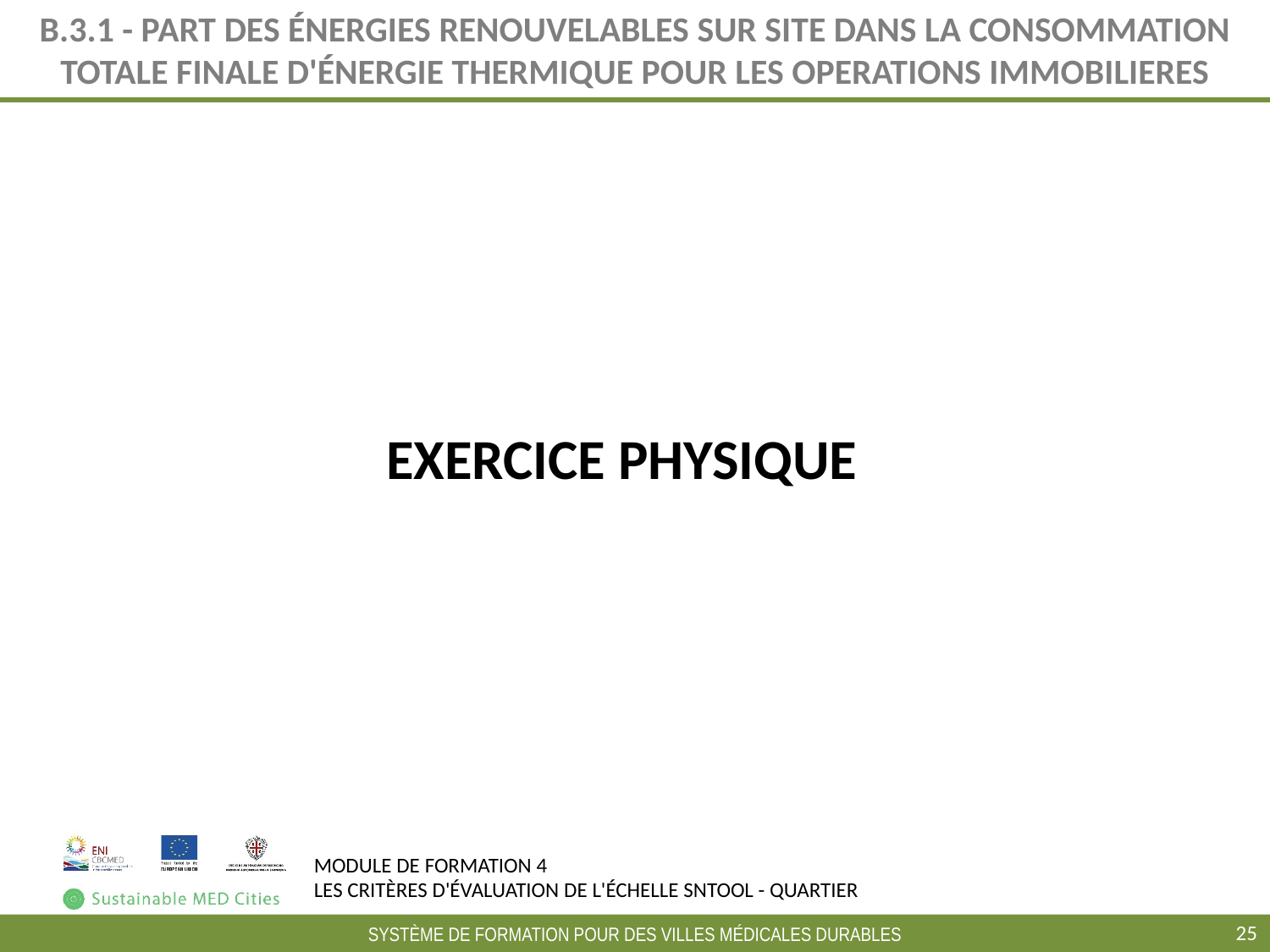

# B.3.1 - PART DES ÉNERGIES RENOUVELABLES SUR SITE DANS LA CONSOMMATION TOTALE FINALE D'ÉNERGIE THERMIQUE POUR LES OPERATIONS IMMOBILIERES

EXERCICE PHYSIQUE
25